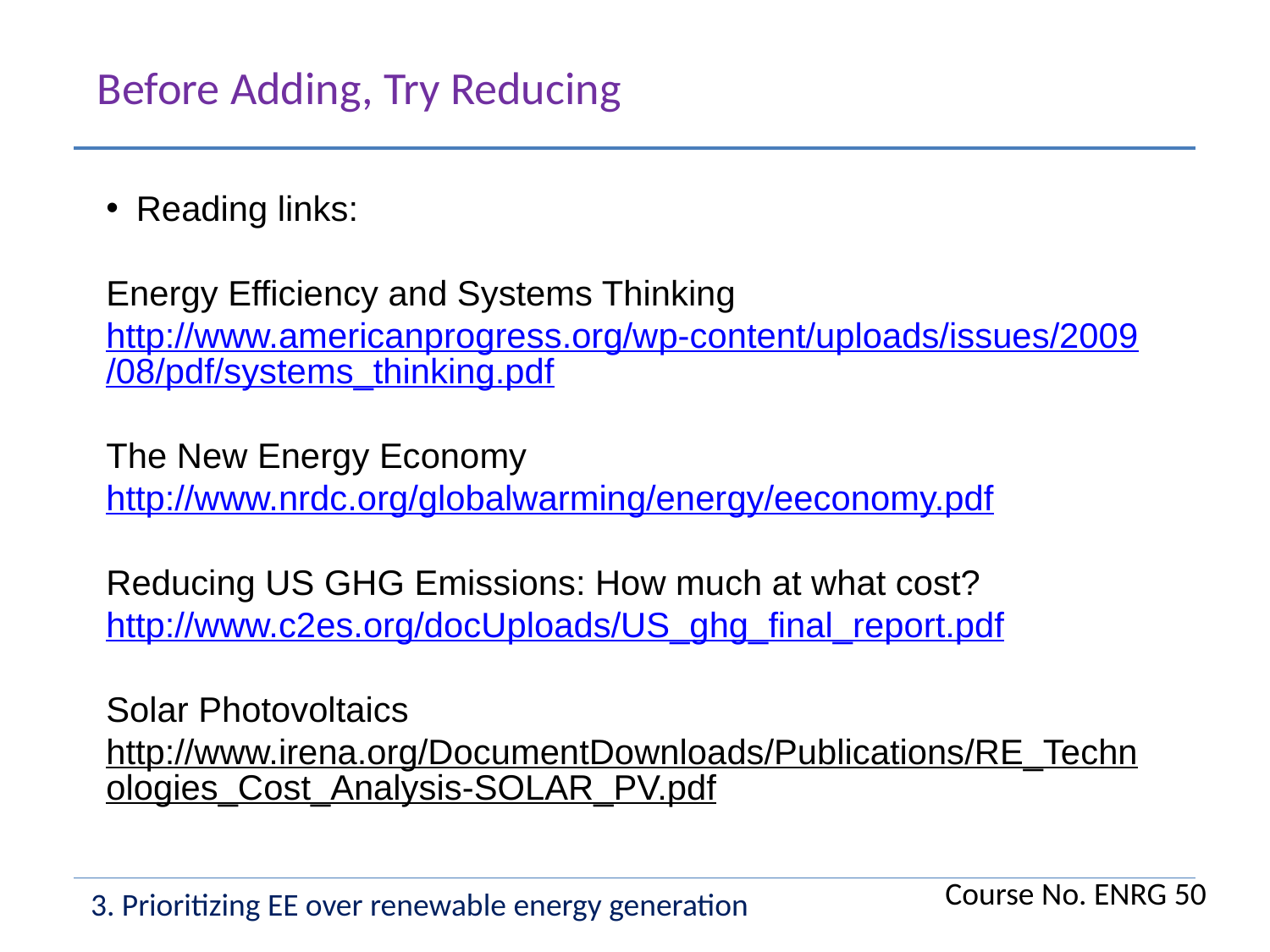

Before Adding, Try Reducing
Reading links:

Energy Efficiency and Systems Thinking
http://www.americanprogress.org/wp-content/uploads/issues/2009/08/pdf/systems_thinking.pdf

The New Energy Economy
http://www.nrdc.org/globalwarming/energy/eeconomy.pdf

Reducing US GHG Emissions: How much at what cost?
http://www.c2es.org/docUploads/US_ghg_final_report.pdf

Solar Photovoltaics
http://www.irena.org/DocumentDownloads/Publications/RE_Technologies_Cost_Analysis-SOLAR_PV.pdf
Course No. ENRG 50
3. Prioritizing EE over renewable energy generation